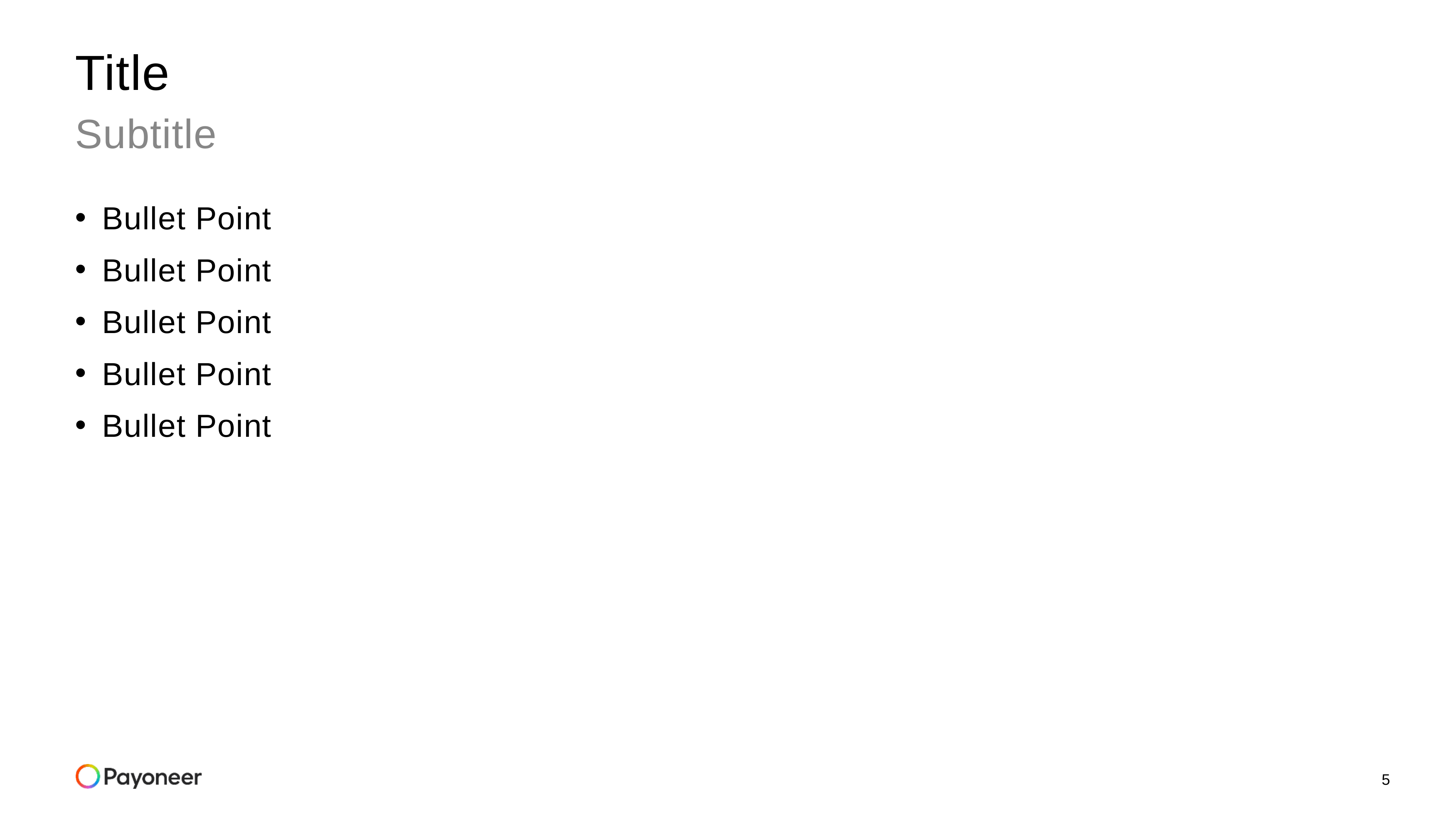

# Title
Subtitle
Bullet Point
Bullet Point
Bullet Point
Bullet Point
Bullet Point

5